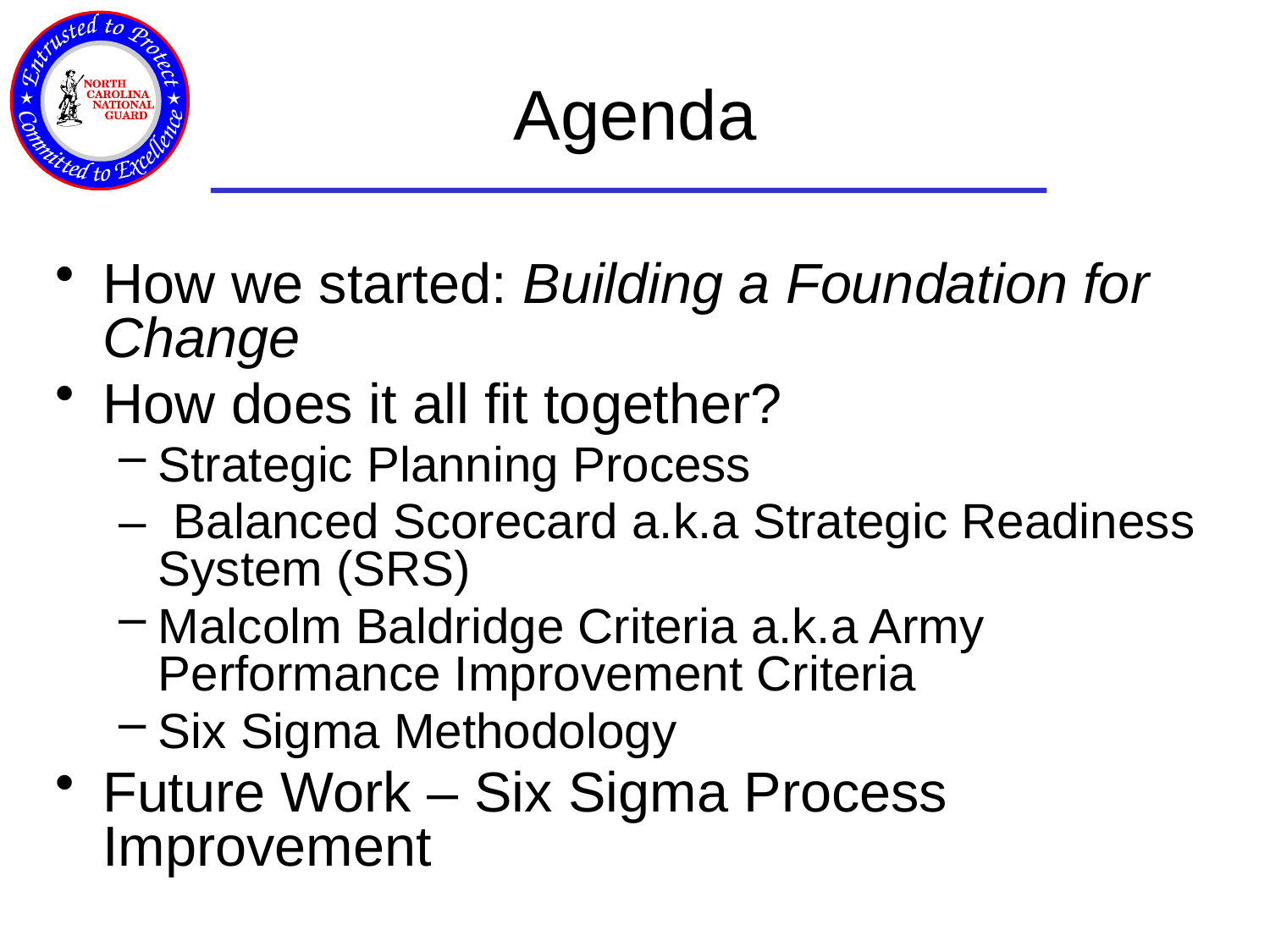

# Agenda
How we started: Building a Foundation for Change
How does it all fit together?
Strategic Planning Process
–  Balanced Scorecard a.k.a Strategic Readiness System (SRS)
Malcolm Baldridge Criteria a.k.a Army Performance Improvement Criteria
Six Sigma Methodology
Future Work – Six Sigma Process Improvement